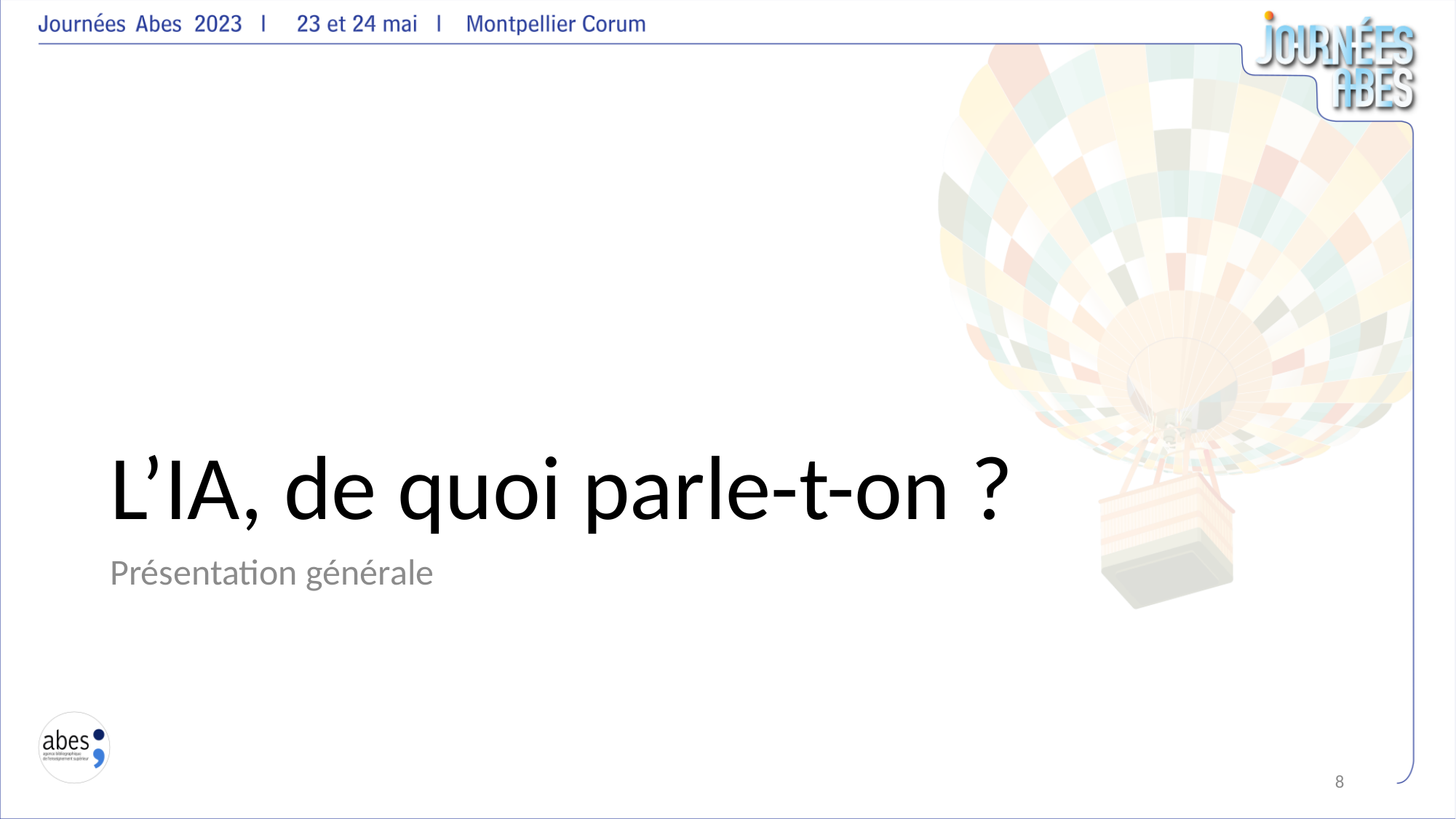

# L’IA, de quoi parle-t-on ?
Présentation générale

8